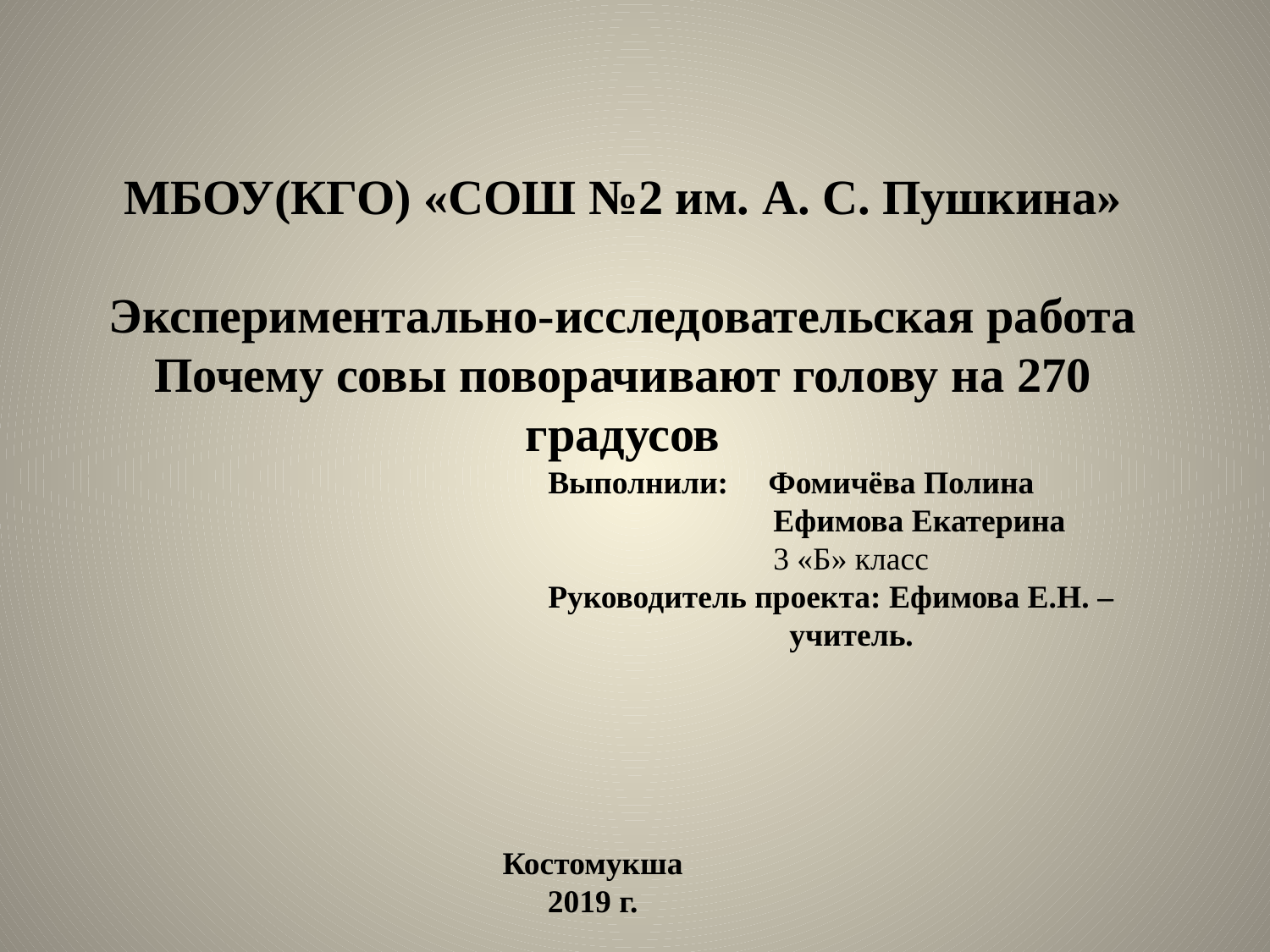

# МБОУ(КГО) «СОШ №2 им. А. С. Пушкина» Экспериментально-исследовательская работа Почему совы поворачивают голову на 270 градусов
                                                             Выполнили:     Фомичёва Полина
                                                                                         Ефимова Екатерина
                                                                                         3 «Б» класс
                                                             Руководитель проекта: Ефимова Е.Н. –
                                                                                           учитель.

Костомукша
2019 г.